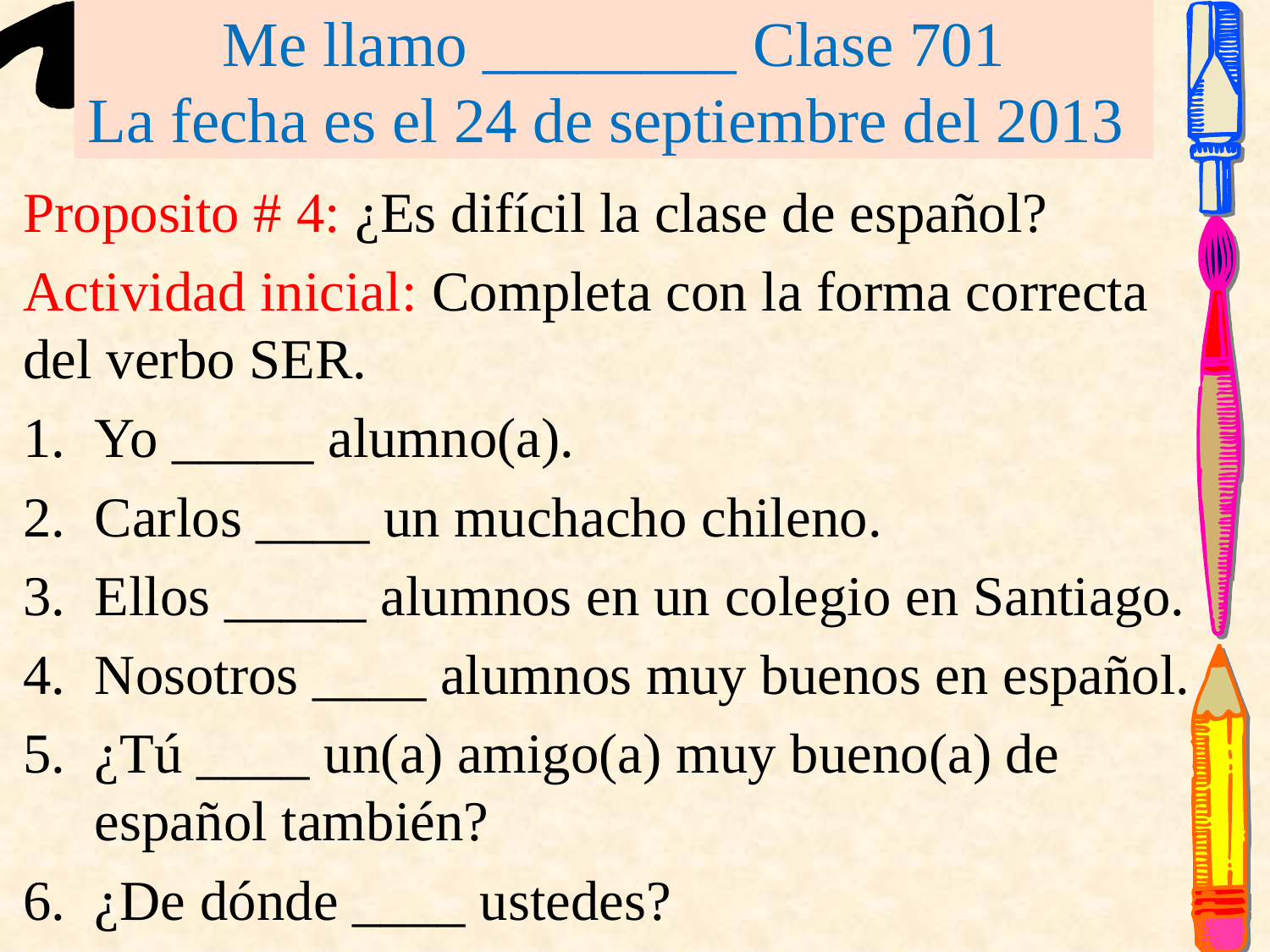

# Me llamo ________ Clase 701 La fecha es el 24 de septiembre del 2013
Proposito # 4: ¿Es difícil la clase de español?
Actividad inicial: Completa con la forma correcta del verbo SER.
Yo _____ alumno(a).
Carlos ____ un muchacho chileno.
Ellos _____ alumnos en un colegio en Santiago.
Nosotros ____ alumnos muy buenos en español.
¿Tú ____ un(a) amigo(a) muy bueno(a) de español también?
¿De dónde ____ ustedes?